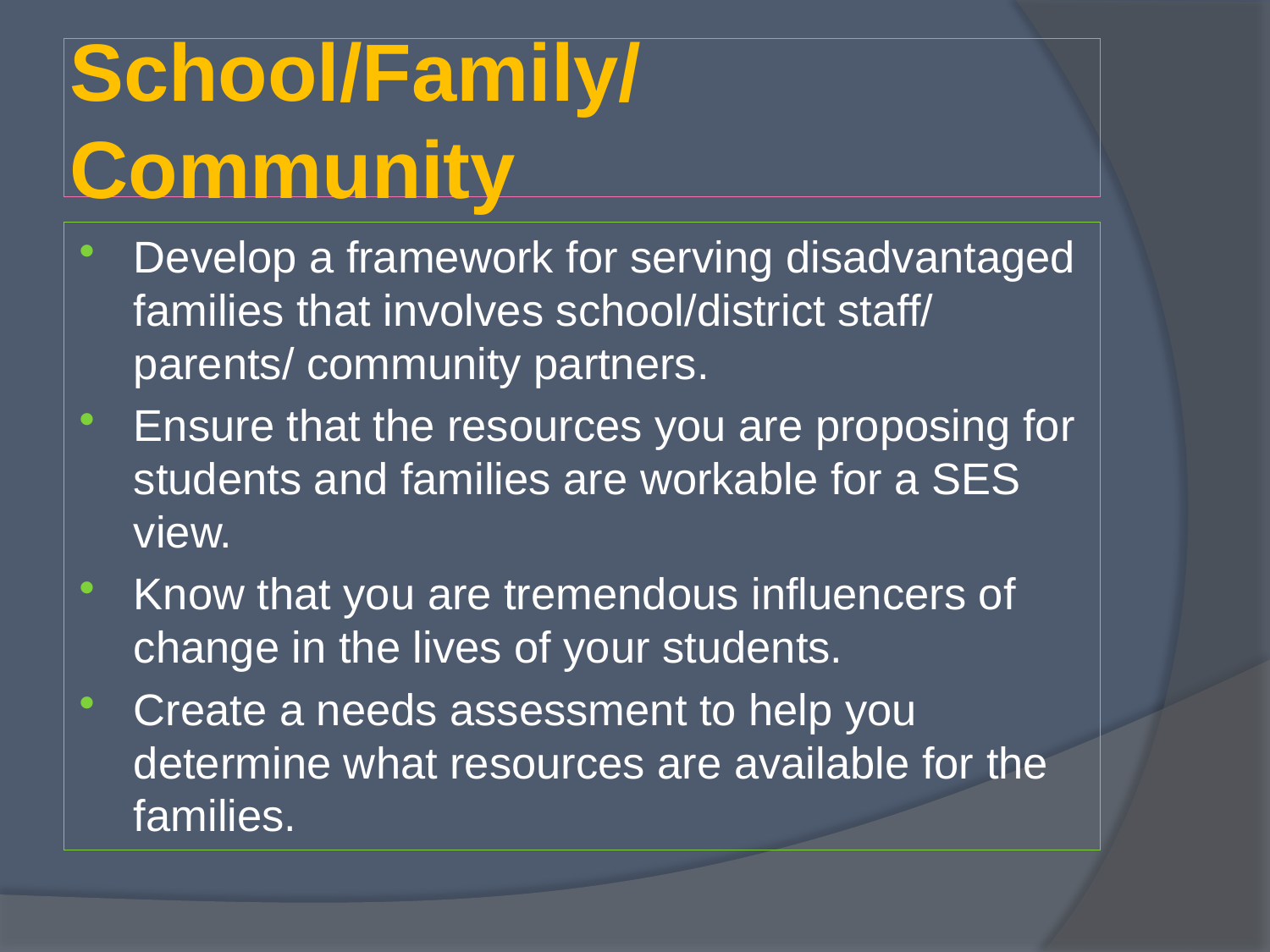

# School/Family/ Community
Develop a framework for serving disadvantaged families that involves school/district staff/ parents/ community partners.
Ensure that the resources you are proposing for students and families are workable for a SES view.
Know that you are tremendous influencers of change in the lives of your students.
Create a needs assessment to help you determine what resources are available for the families.